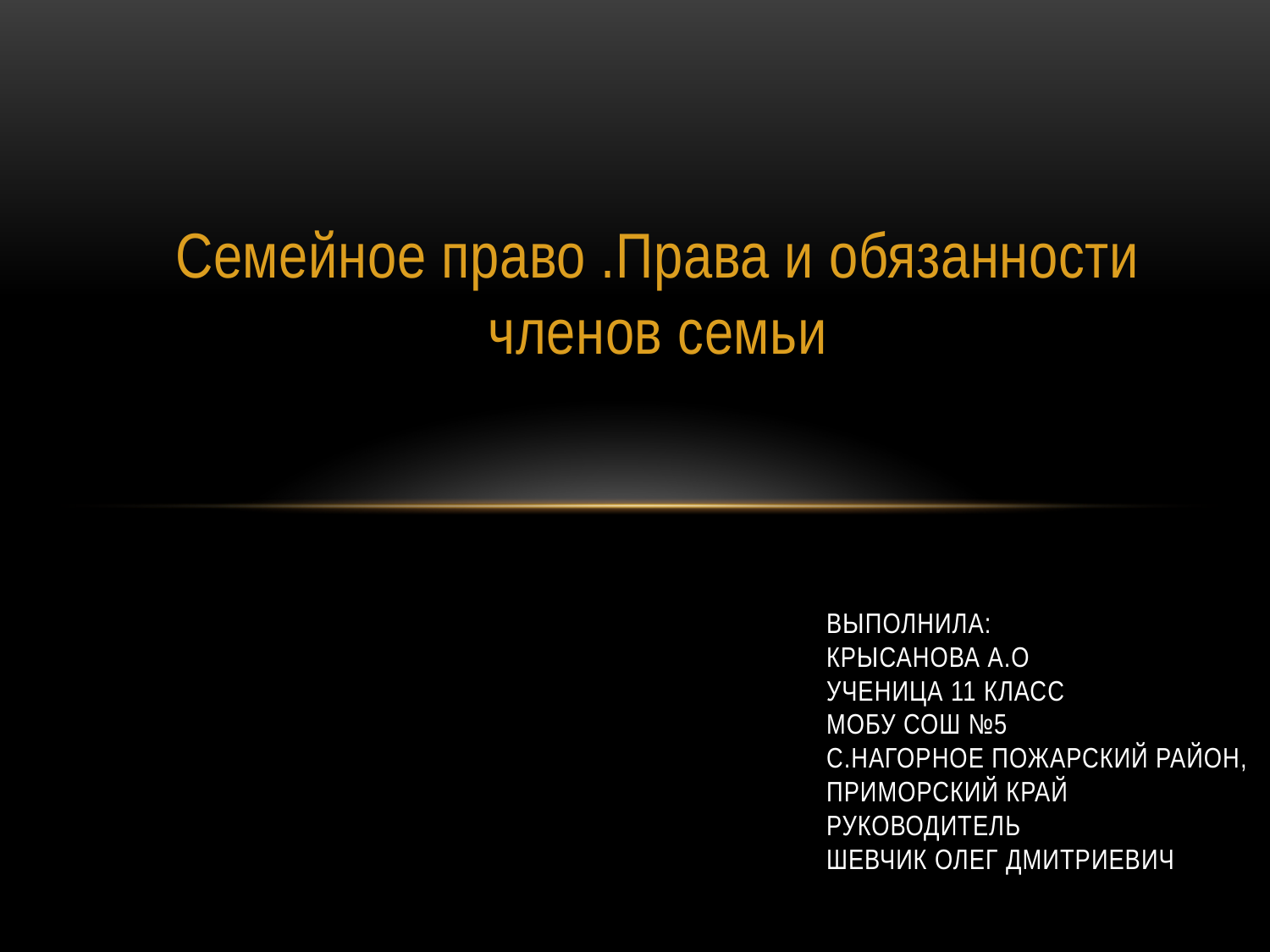

Семейное право .Права и обязанности членов семьи

# Выполнила: Крысанова А.О Ученица 11 класс МОБУ СОШ №5 с.Нагорное пожарский район, приморский край Руководитель Шевчик Олег Дмитриевич